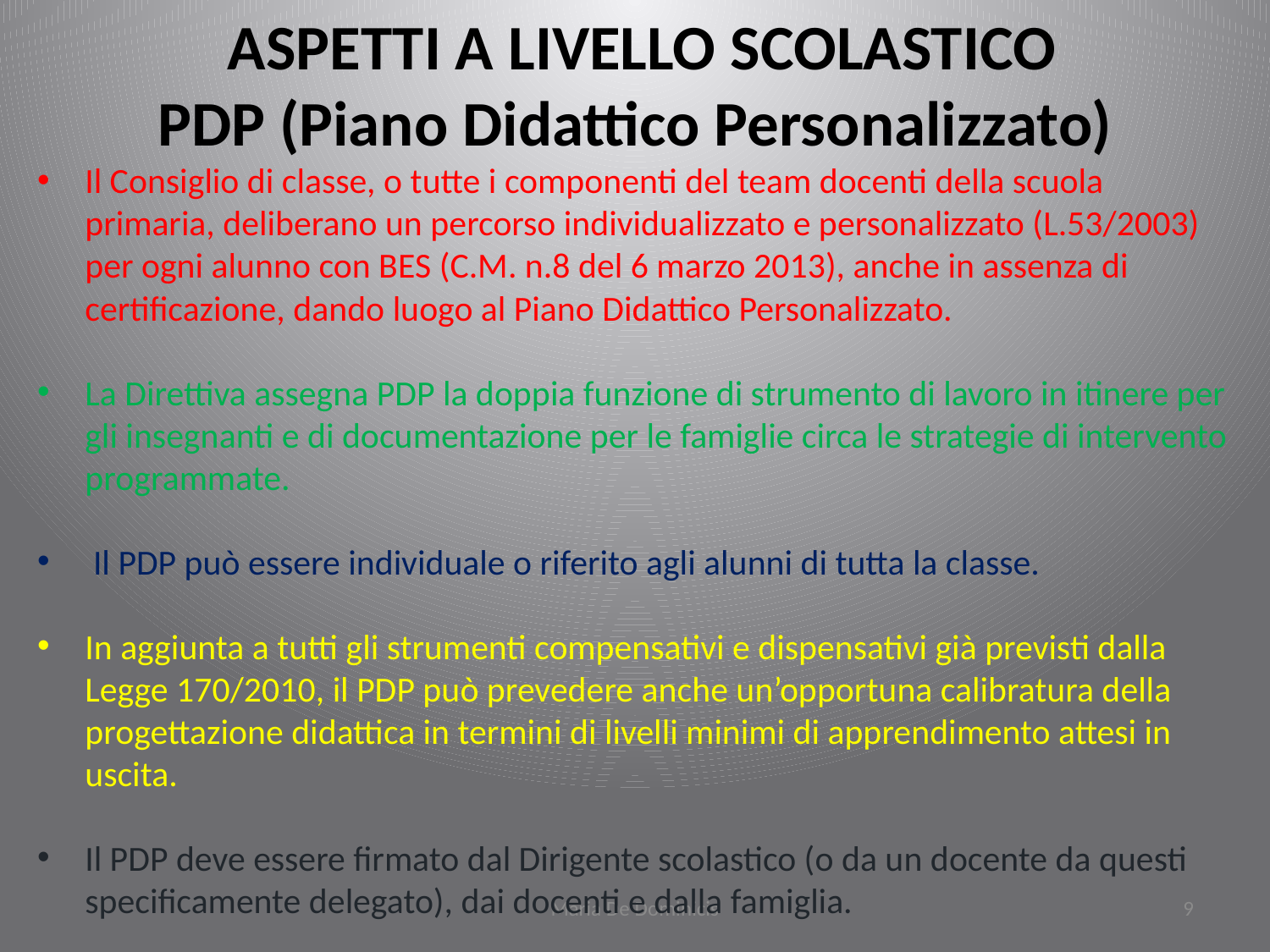

ASPETTI A LIVELLO SCOLASTICO
PDP (Piano Didattico Personalizzato)
Il Consiglio di classe, o tutte i componenti del team docenti della scuola primaria, deliberano un percorso individualizzato e personalizzato (L.53/2003) per ogni alunno con BES (C.M. n.8 del 6 marzo 2013), anche in assenza di certificazione, dando luogo al Piano Didattico Personalizzato.

La Direttiva assegna PDP la doppia funzione di strumento di lavoro in itinere per gli insegnanti e di documentazione per le famiglie circa le strategie di intervento programmate.

 Il PDP può essere individuale o riferito agli alunni di tutta la classe.

In aggiunta a tutti gli strumenti compensativi e dispensativi già previsti dalla Legge 170/2010, il PDP può prevedere anche un’opportuna calibratura della progettazione didattica in termini di livelli minimi di apprendimento attesi in uscita.

Il PDP deve essere firmato dal Dirigente scolastico (o da un docente da questi specificamente delegato), dai docenti e dalla famiglia.
Maria De Dominicis
9